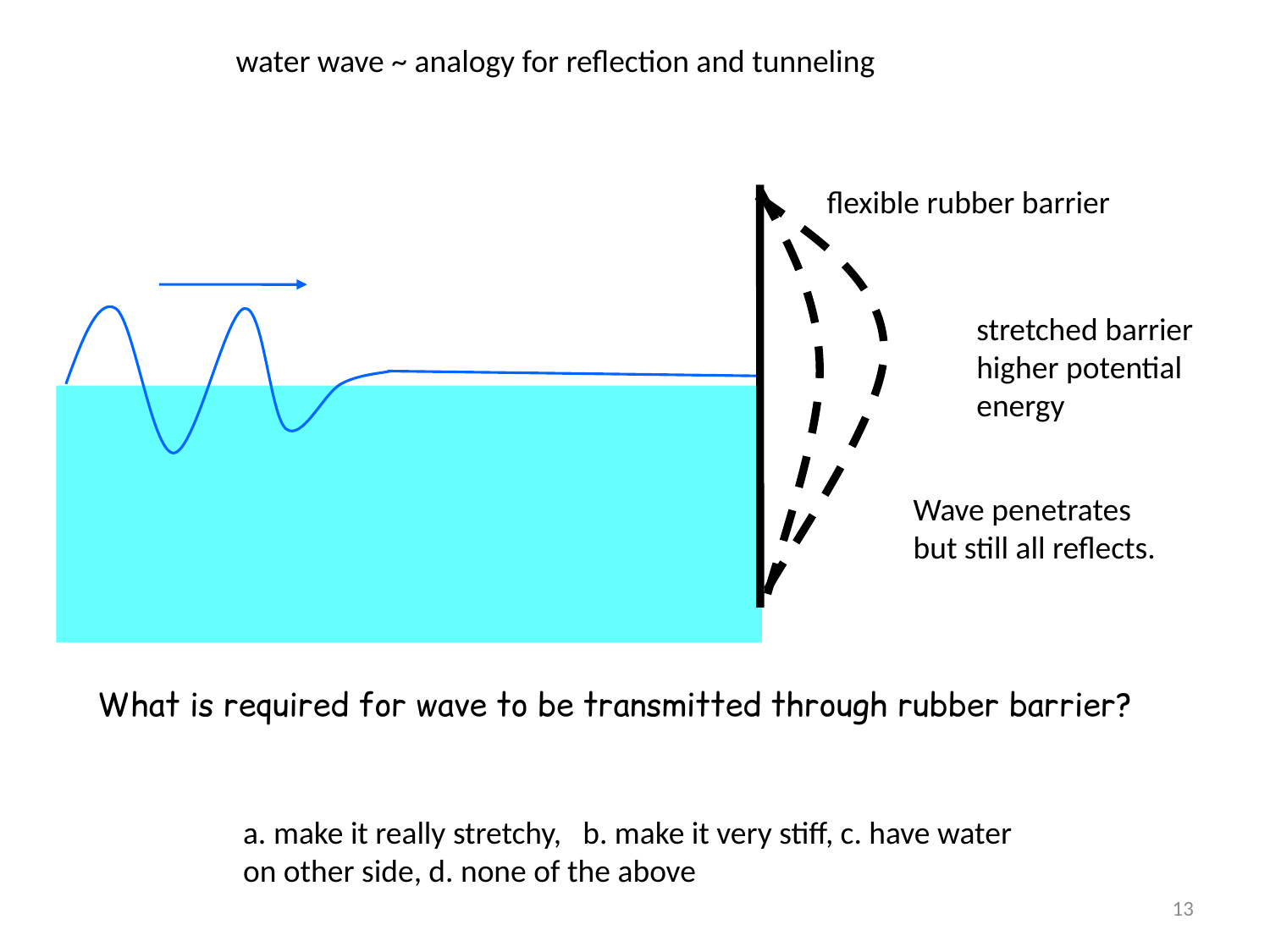

water wave ~ analogy for reflection and tunneling
flexible rubber barrier

stretched barrier
higher potential
energy

Wave penetrates
but still all reflects.
What is required for wave to be transmitted through rubber barrier?

a. make it really stretchy,   b. make it very stiff, c. have water
on other side, d. none of the above
13